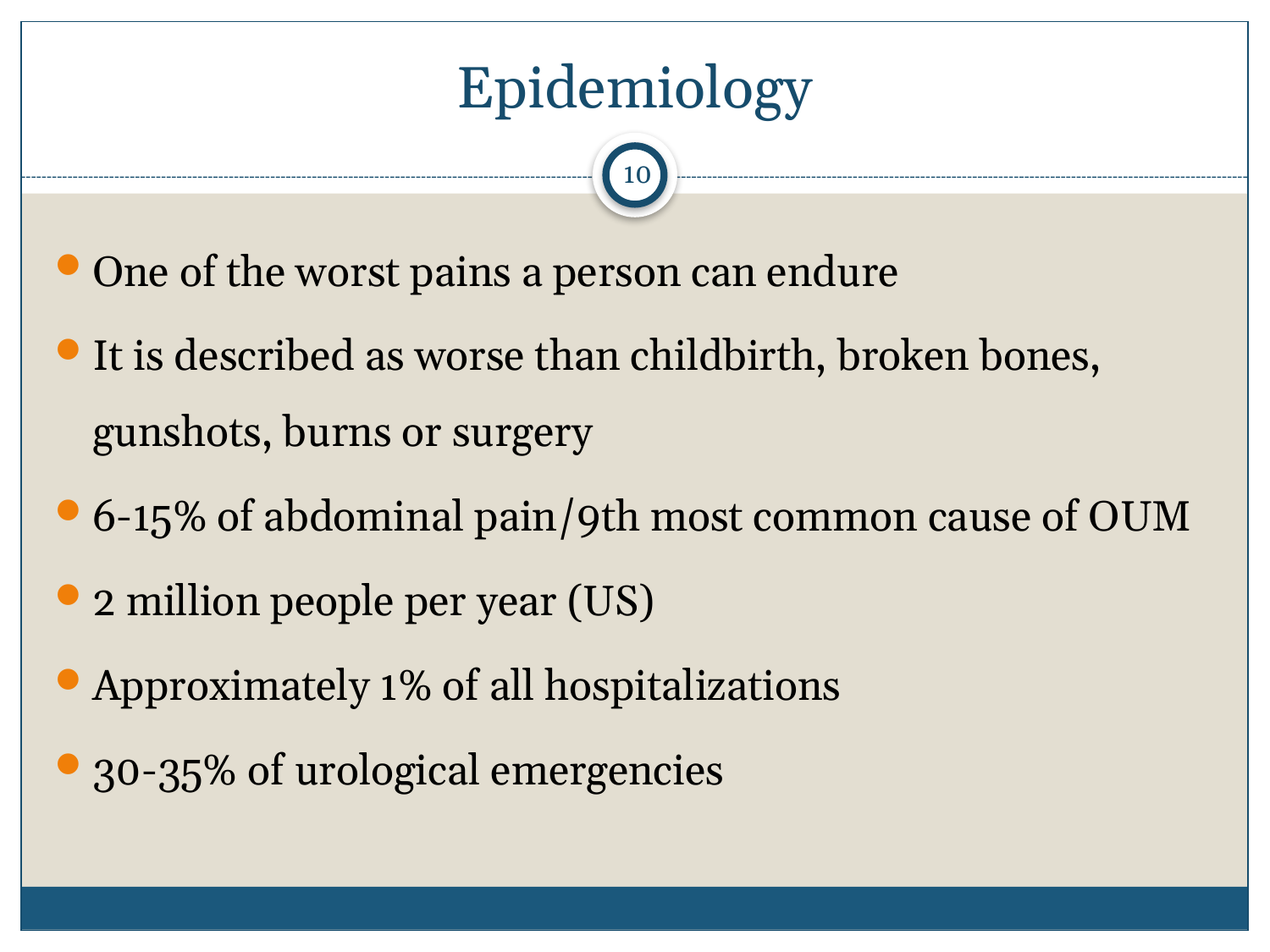

# Epidemiology
10
One of the worst pains a person can endure
It is described as worse than childbirth, broken bones, gunshots, burns or surgery
6-15% of abdominal pain/9th most common cause of OUM
2 million people per year (US)
Approximately 1% of all hospitalizations
30-35% of urological emergencies